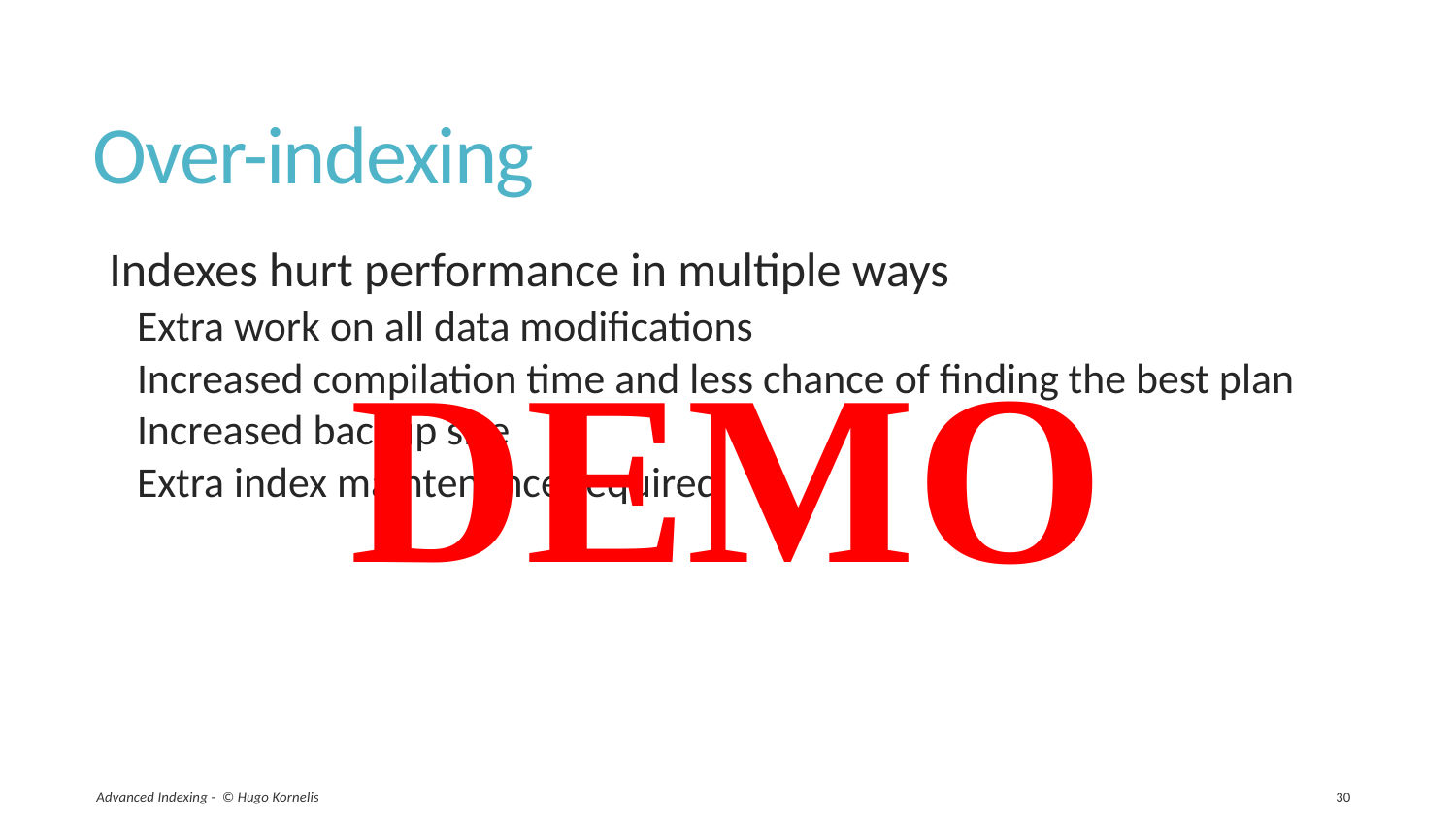

# Over-indexing
Indexes hurt performance in multiple ways
Extra work on all data modifications
Increased compilation time and less chance of finding the best plan
Increased backup size
Extra index maintenance required
DEMO
Advanced Indexing -  © Hugo Kornelis
30